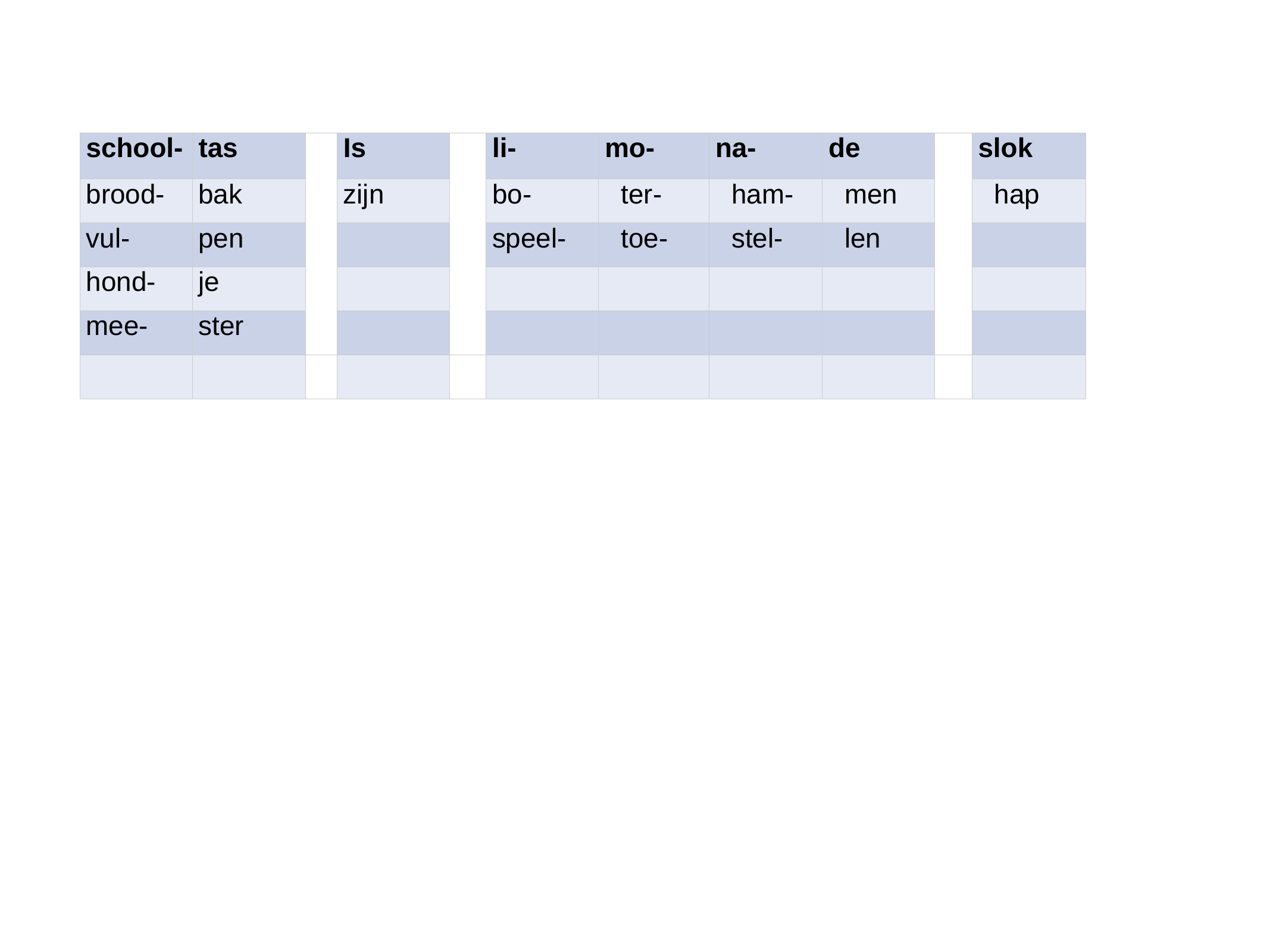

| school- | tas |  | Is |  | li- | mo- | na- | de |  | slok |
| --- | --- | --- | --- | --- | --- | --- | --- | --- | --- | --- |
| brood- | bak |  | zijn |  | bo- | ter- | ham- | men |  | hap |
| vul- | pen |  |  |  | speel- | toe- | stel- | len |  |  |
| hond- | je |  |  |  |  |  |  |  |  |  |
| mee- | ster |  |  |  |  |  |  |  |  |  |
|  |  |  |  |  |  |  |  |  |  |  |